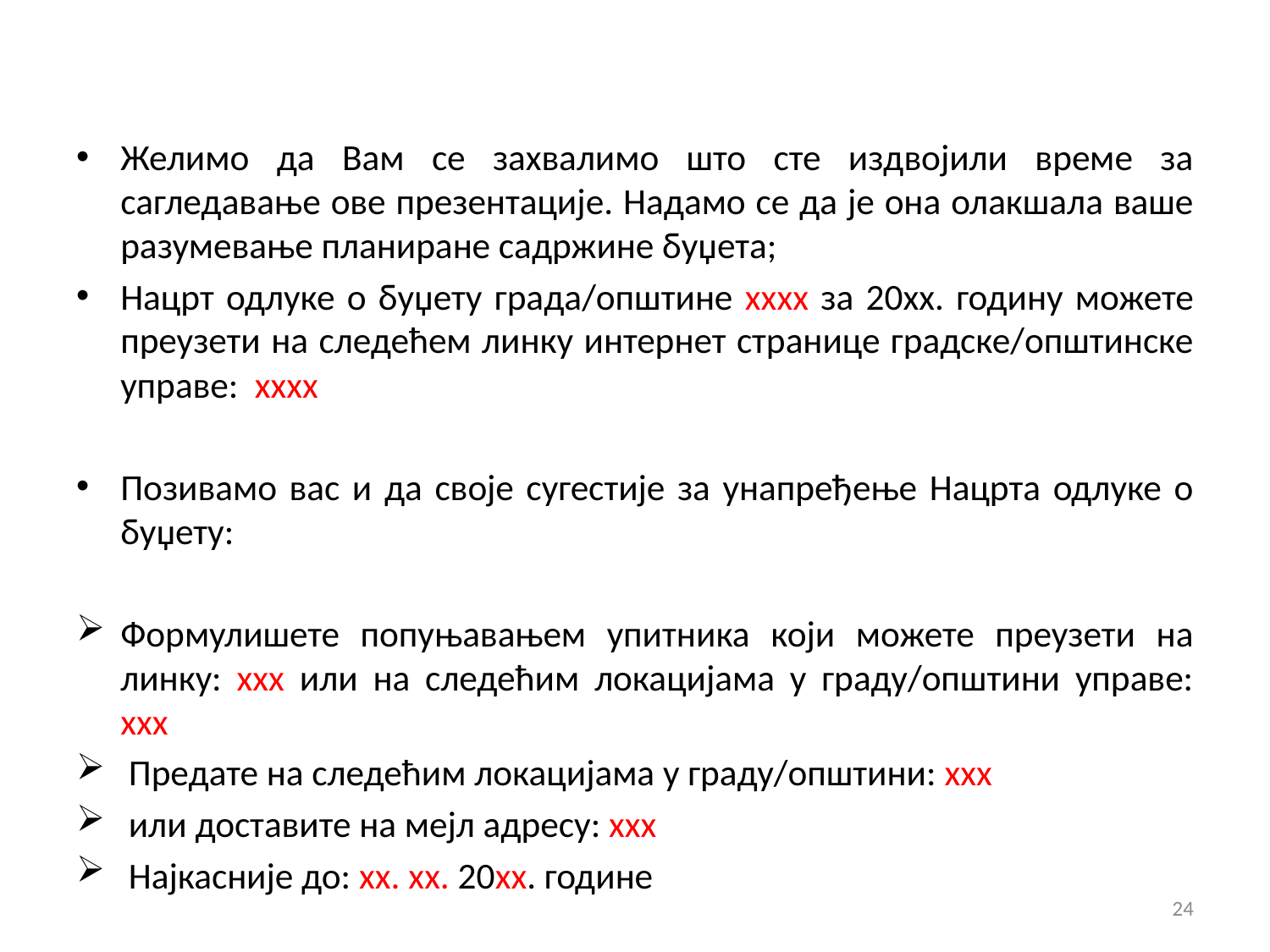

Желимо да Вам се захвалимо што сте издвојили време за сагледавање ове презентације. Надамо се да је она олакшала ваше разумевање планиране садржине буџета;
Нацрт одлуке о буџету града/општине хххх за 20хх. годину можете преузети на следећем линку интернет странице градске/општинске управе:  хххх

Позивамо вас и да своје сугестије за унапређење Нацрта одлуке о буџету:

Формулишете попуњавањем упитника који можете преузети на линку: ххх или на следећим локацијама у граду/општини управе: ххх
 Предате на следећим локацијама у граду/општини: ххх
 или доставите на мејл адресу: ххх
 Најкасније до: хх. хх. 20хх. године

24